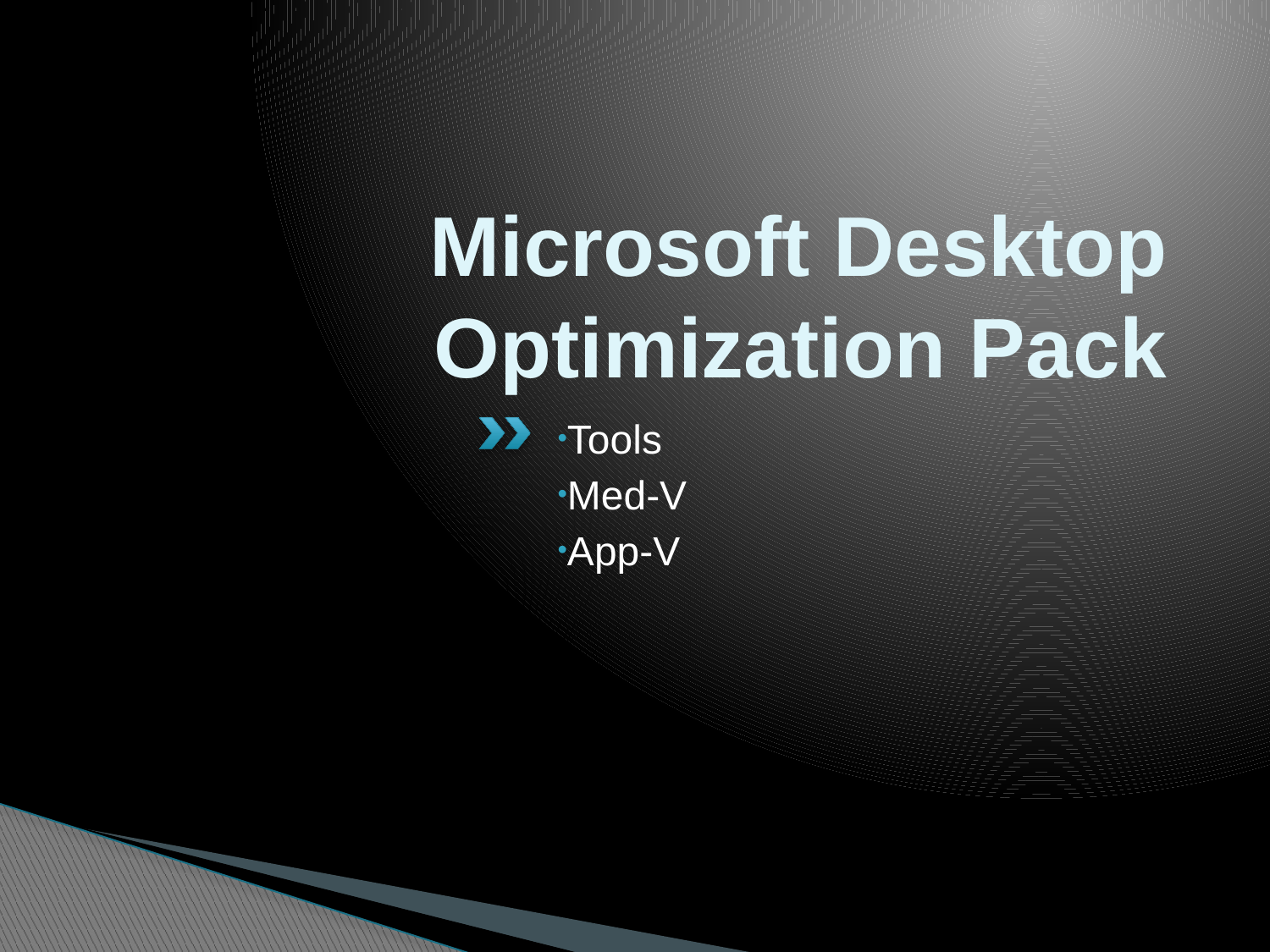

# Microsoft Desktop Optimization Pack
Tools
Med-V
App-V